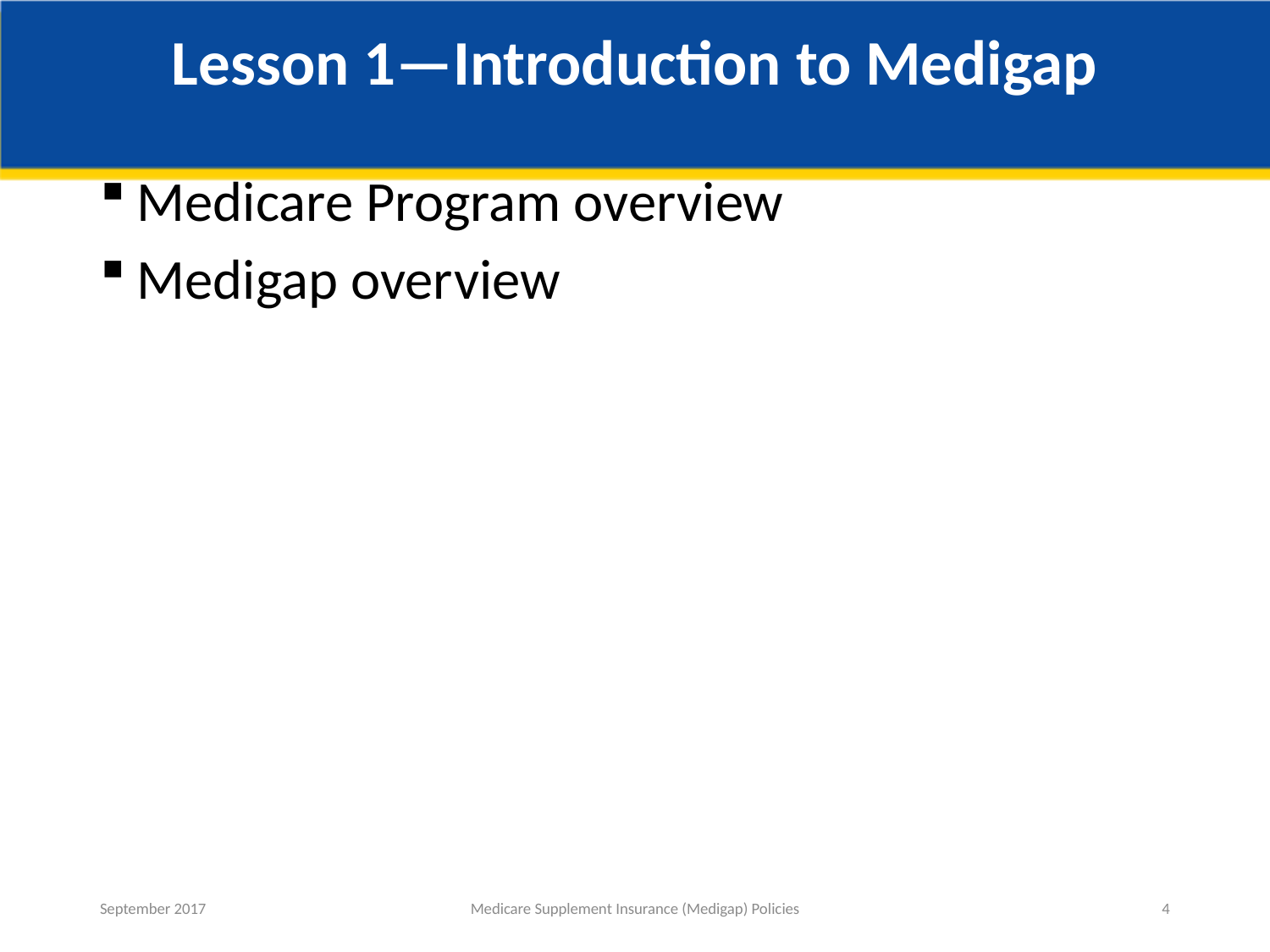

# Lesson 1—Introduction to Medigap
Medicare Program overview
Medigap overview
September 2017
Medicare Supplement Insurance (Medigap) Policies
4